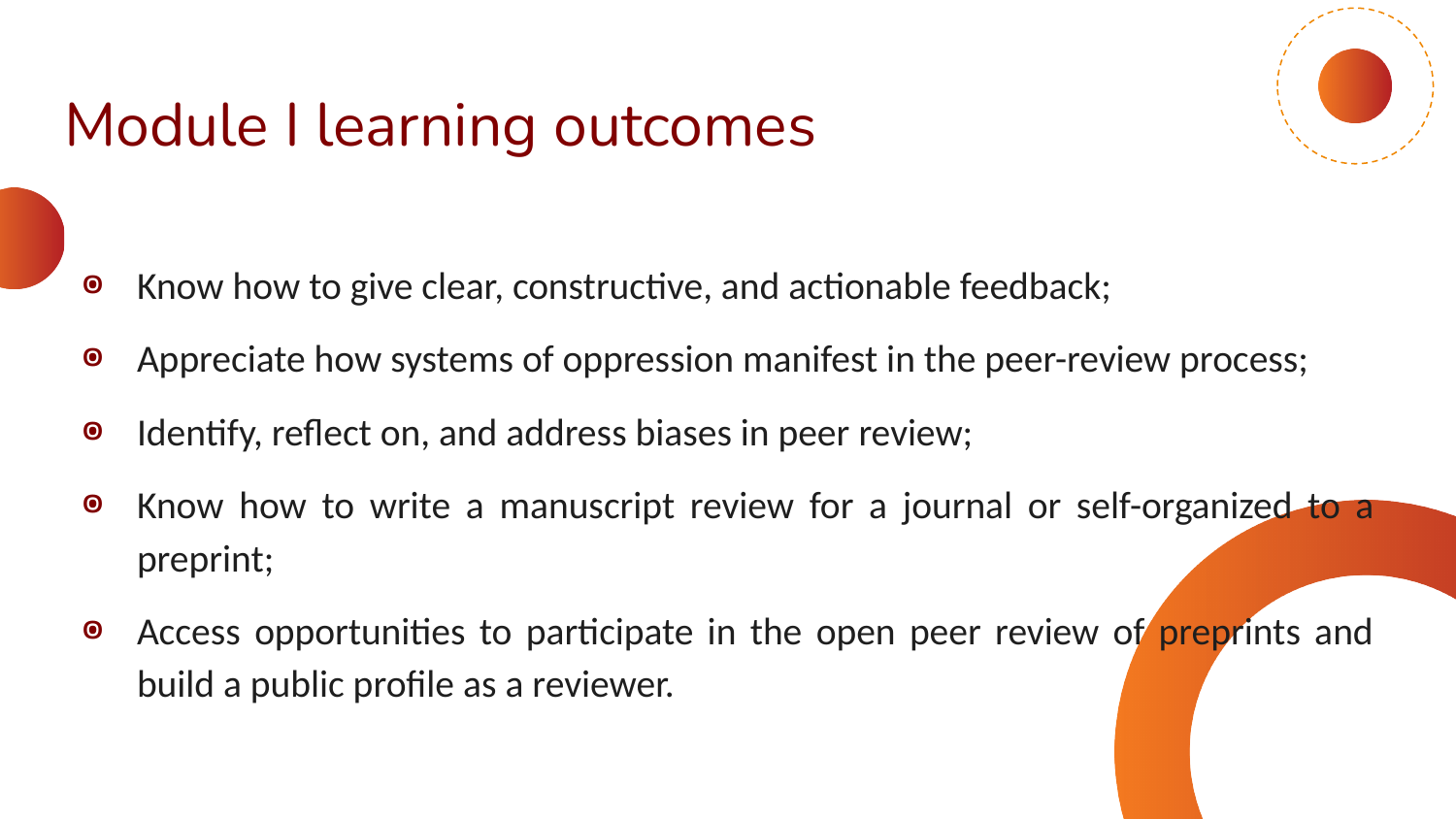

Module I learning outcomes
Know how to give clear, constructive, and actionable feedback;
Appreciate how systems of oppression manifest in the peer-review process;
Identify, reflect on, and address biases in peer review;
Know how to write a manuscript review for a journal or self-organized to a preprint;
Access opportunities to participate in the open peer review of preprints and build a public profile as a reviewer.